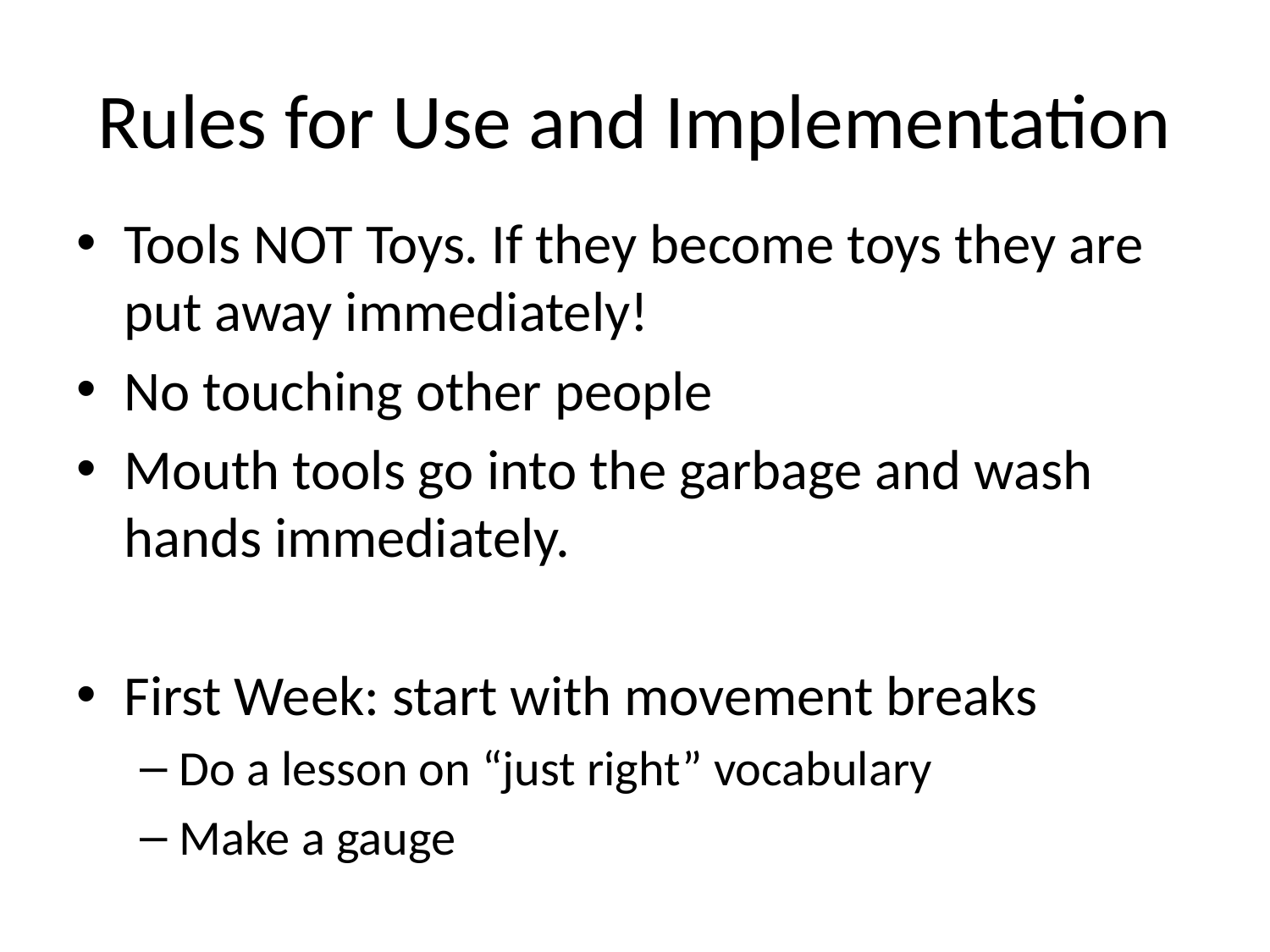

# Rules for Use and Implementation
Tools NOT Toys. If they become toys they are put away immediately!
No touching other people
Mouth tools go into the garbage and wash hands immediately.

First Week: start with movement breaks
Do a lesson on “just right” vocabulary
Make a gauge